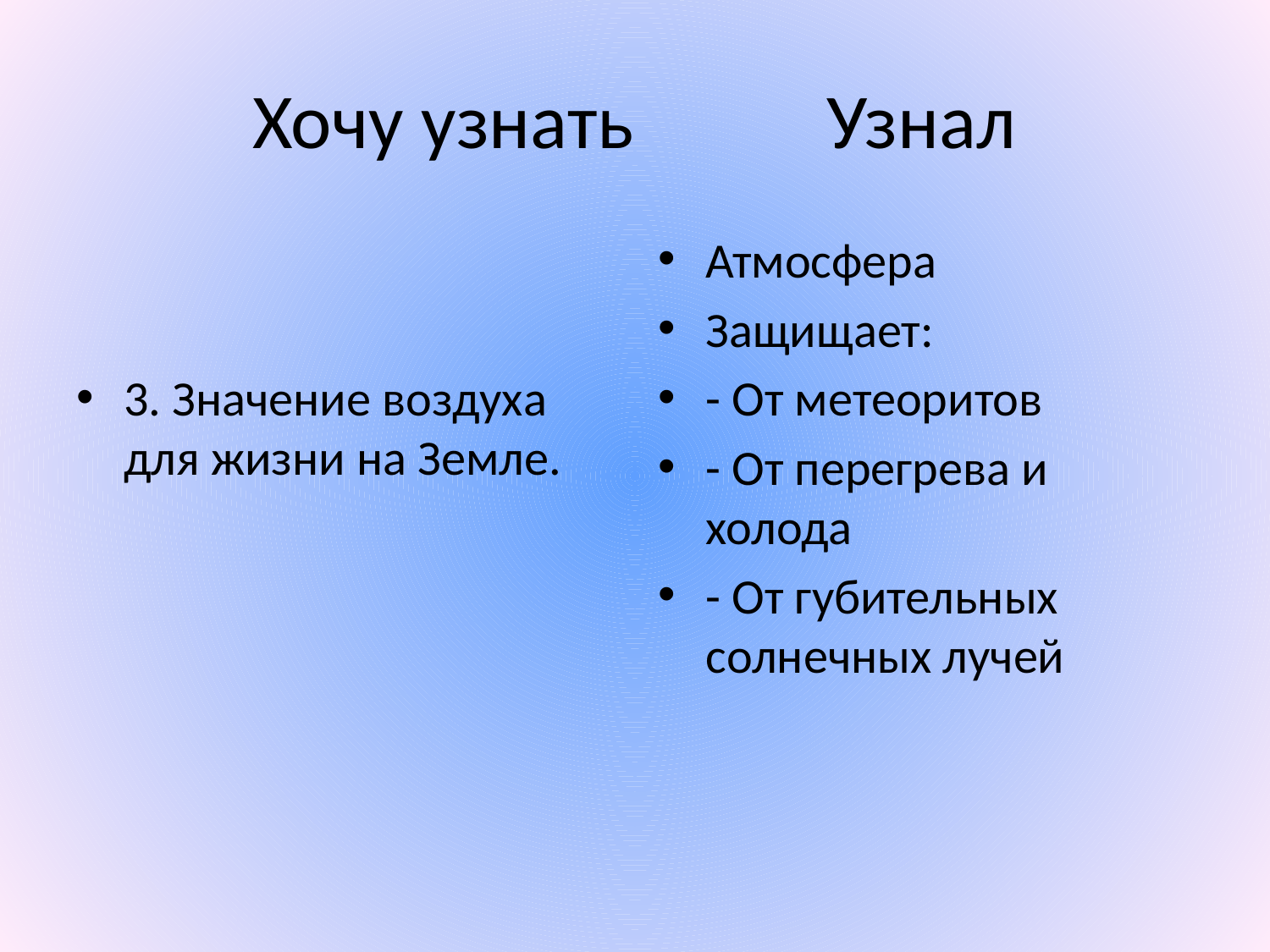

# Хочу узнать           Узнал

3. Значение воздуха  для жизни на Земле.
Атмосфера
Защищает:
- От метеоритов
- От перегрева и холода
- От губительных солнечных лучей